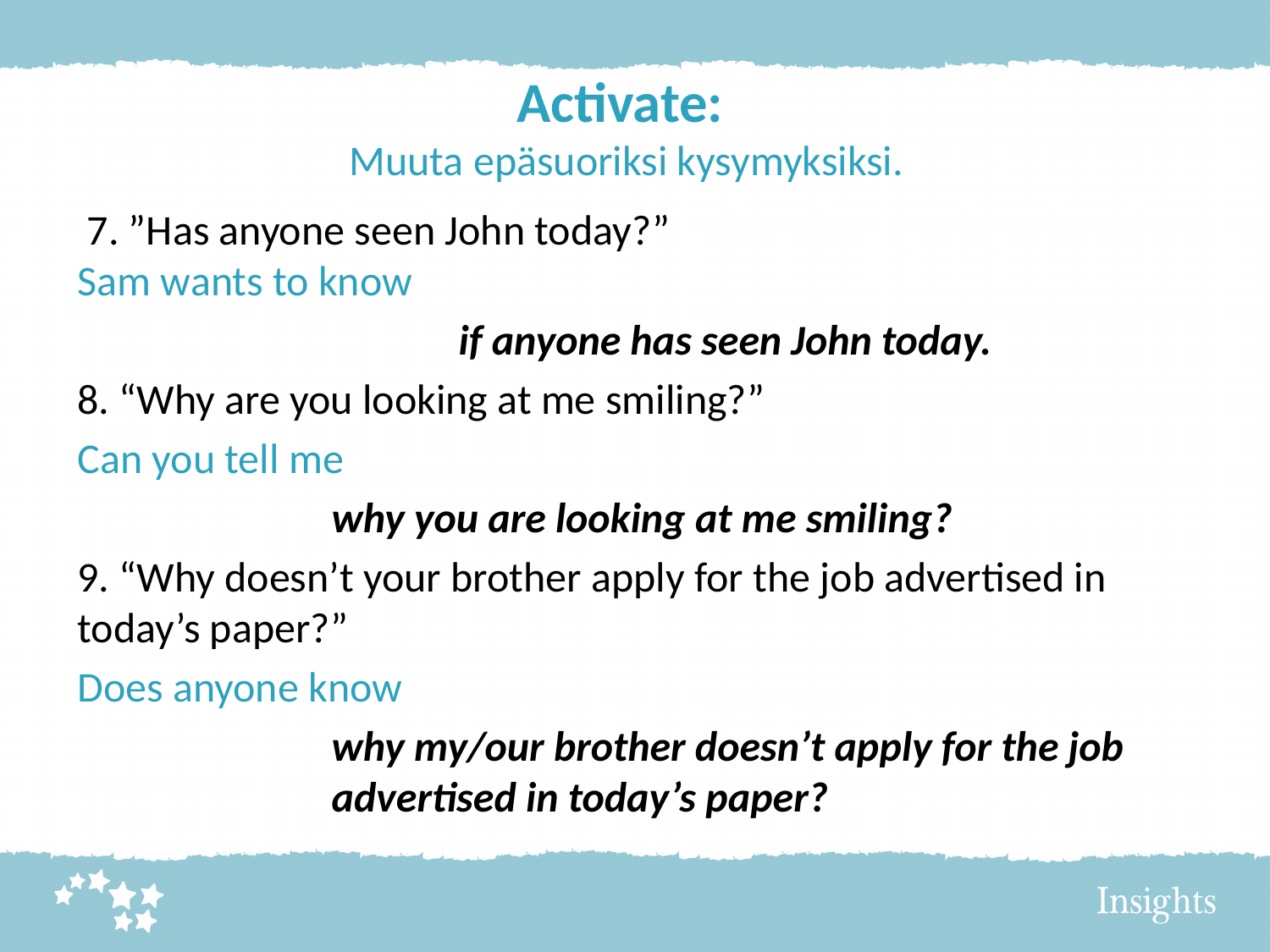

# Activate: Muuta epäsuoriksi kysymyksiksi.
 7. ”Has anyone seen John today?”
Sam wants to know
			if anyone has seen John today.
8. “Why are you looking at me smiling?”
Can you tell me
		why you are looking at me smiling?
9. “Why doesn’t your brother apply for the job advertised in today’s paper?”
Does anyone know
		why my/our brother doesn’t apply for the job 		advertised in today’s paper?